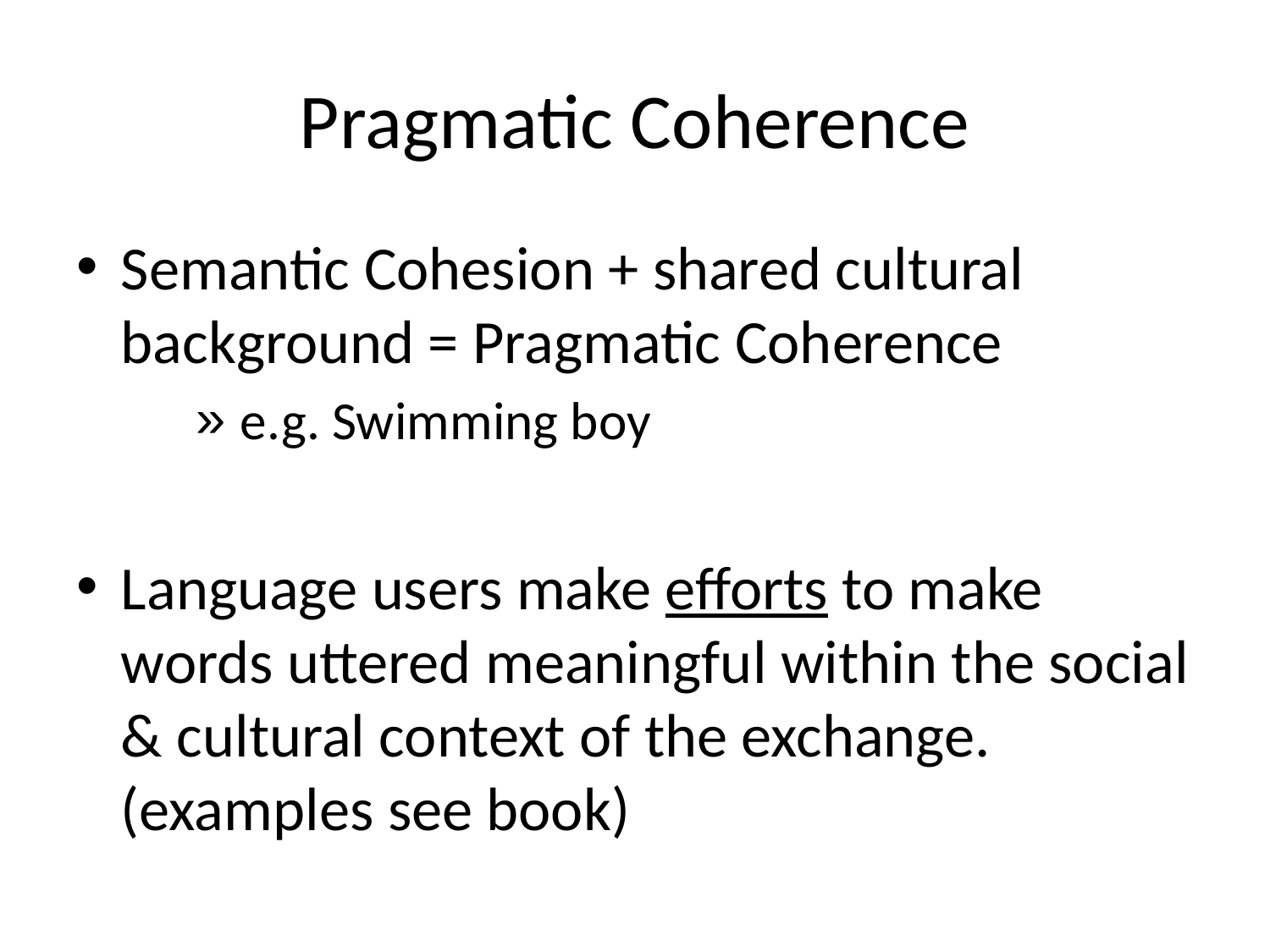

# Pragmatic Coherence
Semantic Cohesion + shared cultural background = Pragmatic Coherence
e.g. Swimming boy

Language users make efforts to make words uttered meaningful within the social & cultural context of the exchange. (examples see book)